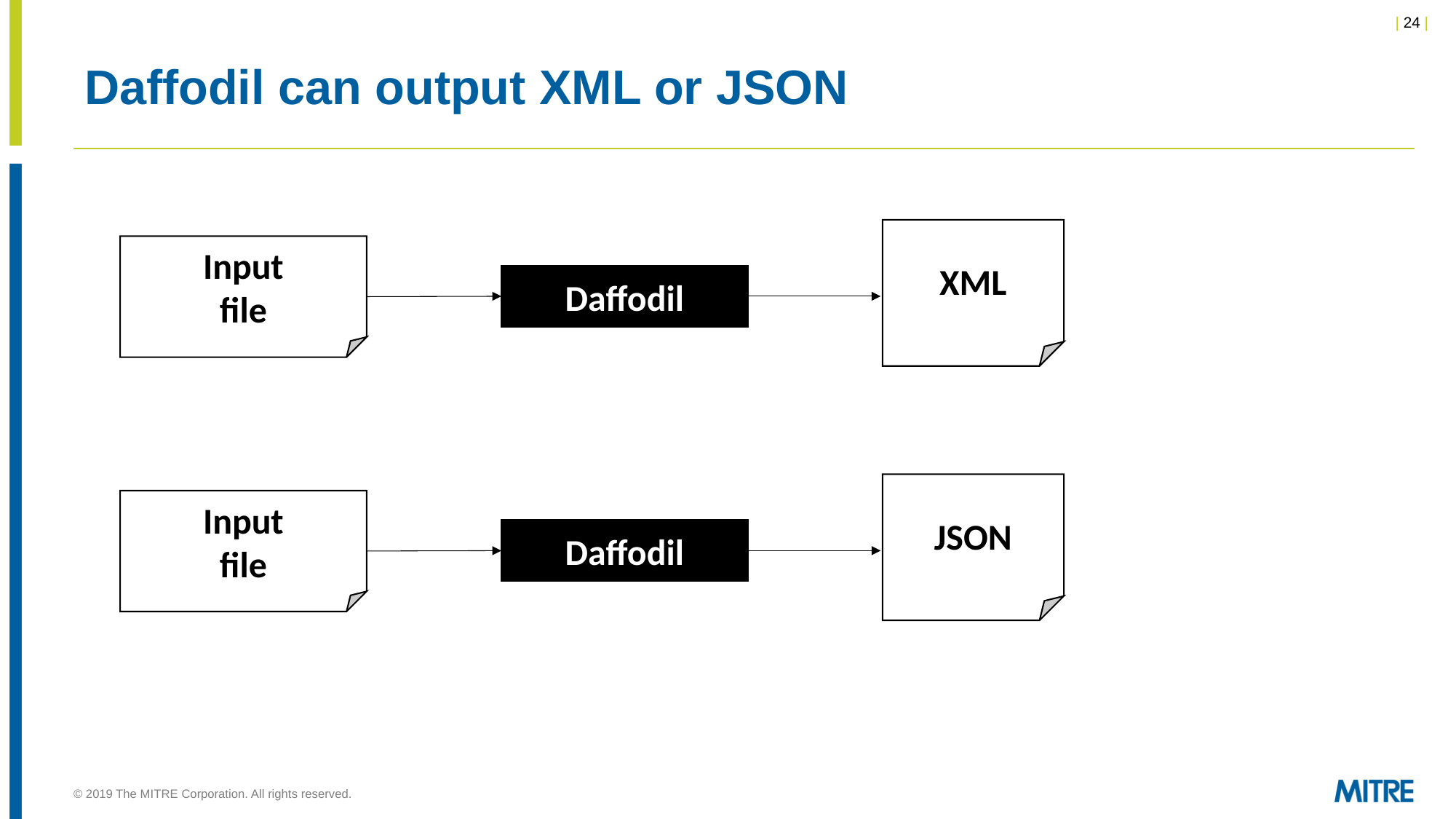

# Daffodil can output XML or JSON
XML
Input
file
Daffodil
JSON
Input
file
Daffodil
© 2019 The MITRE Corporation. All rights reserved.